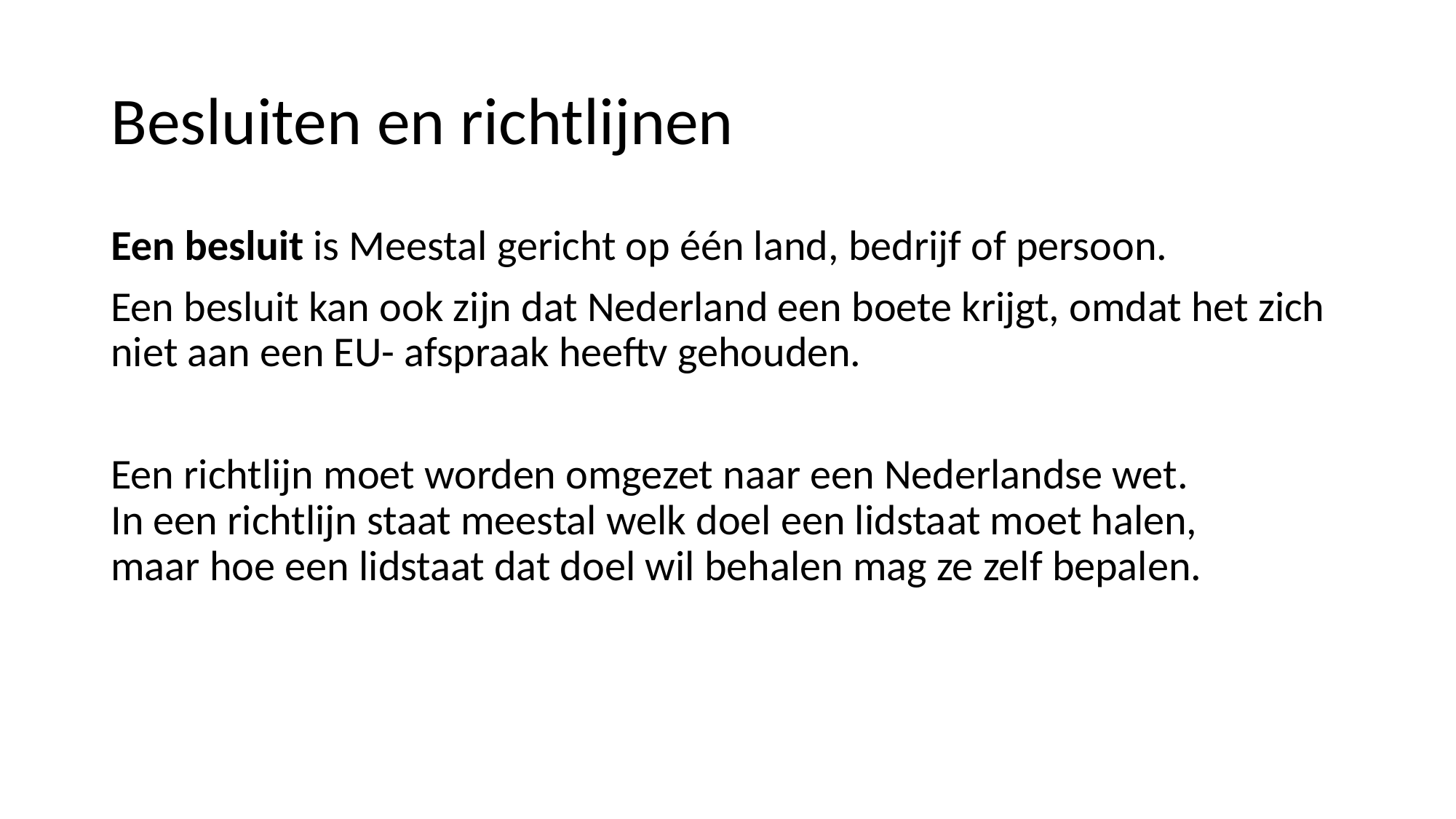

# Besluiten en richtlijnen
Een besluit is Meestal gericht op één land, bedrijf of persoon.
Een besluit kan ook zijn dat Nederland een boete krijgt, omdat het zich niet aan een EU- afspraak heeftv gehouden.

Een richtlijn moet worden omgezet naar een Nederlandse wet.
In een richtlijn staat meestal welk doel een lidstaat moet halen,
maar hoe een lidstaat dat doel wil behalen mag ze zelf bepalen.